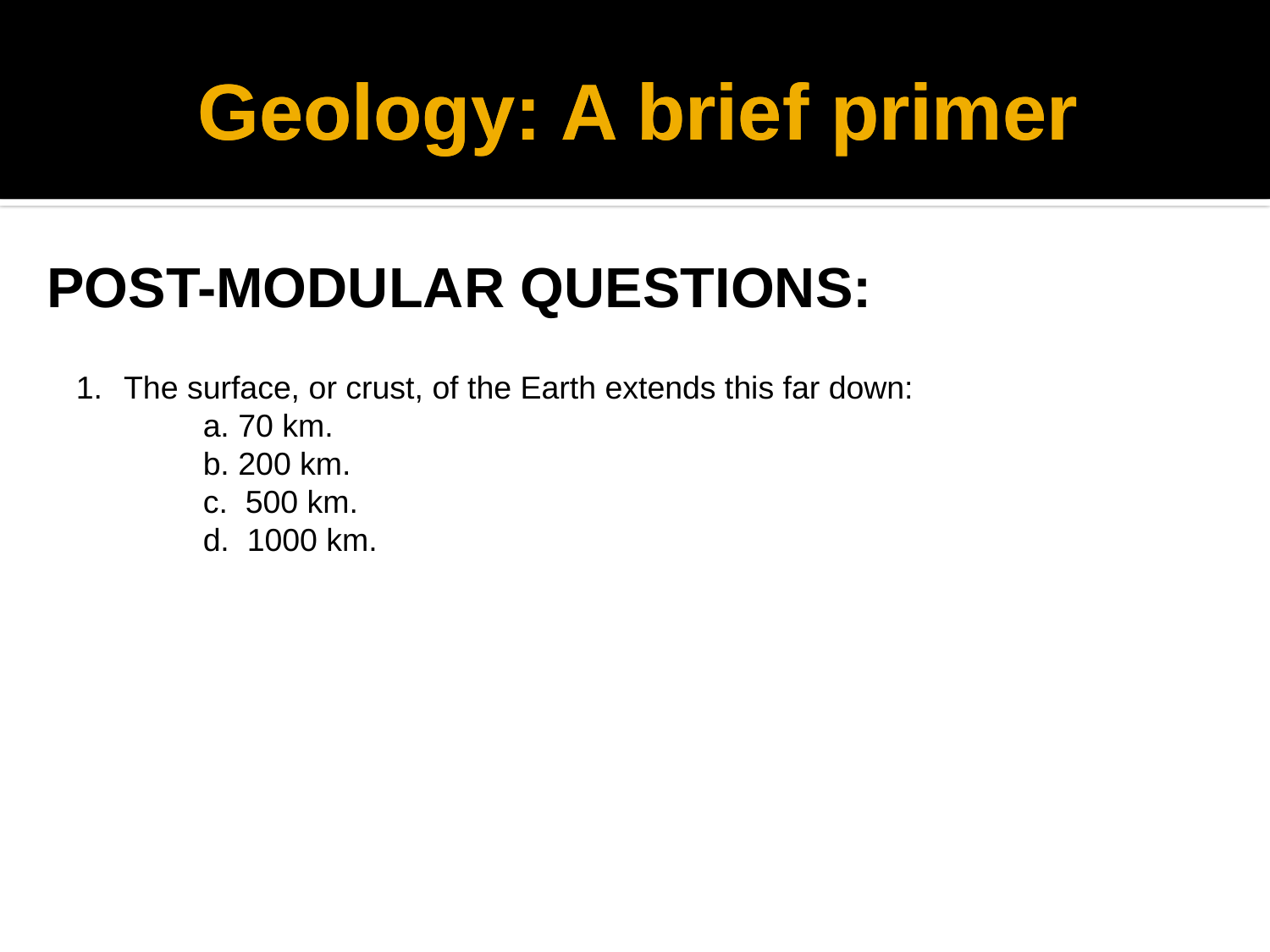

# Geology: A brief primer
Geology: A brief primer
POST-MODULAR QUESTIONS:
The surface, or crust, of the Earth extends this far down:
	a. 70 km.
	b. 200 km.
	c.  500 km.
	d.  1000 km.